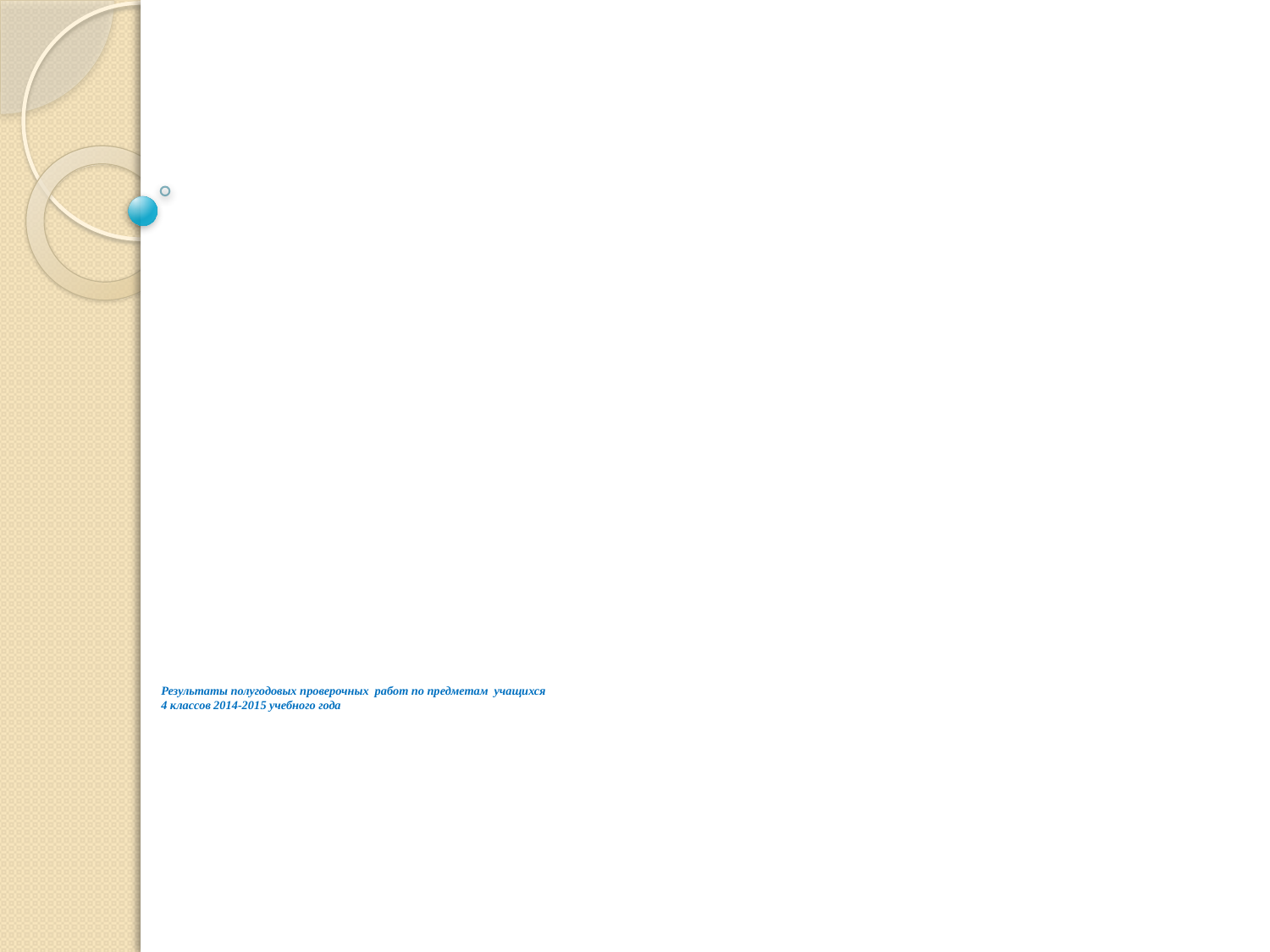

# Результаты полугодовых проверочных  работ по предметам  учащихся 4 классов 2014-2015 учебного года